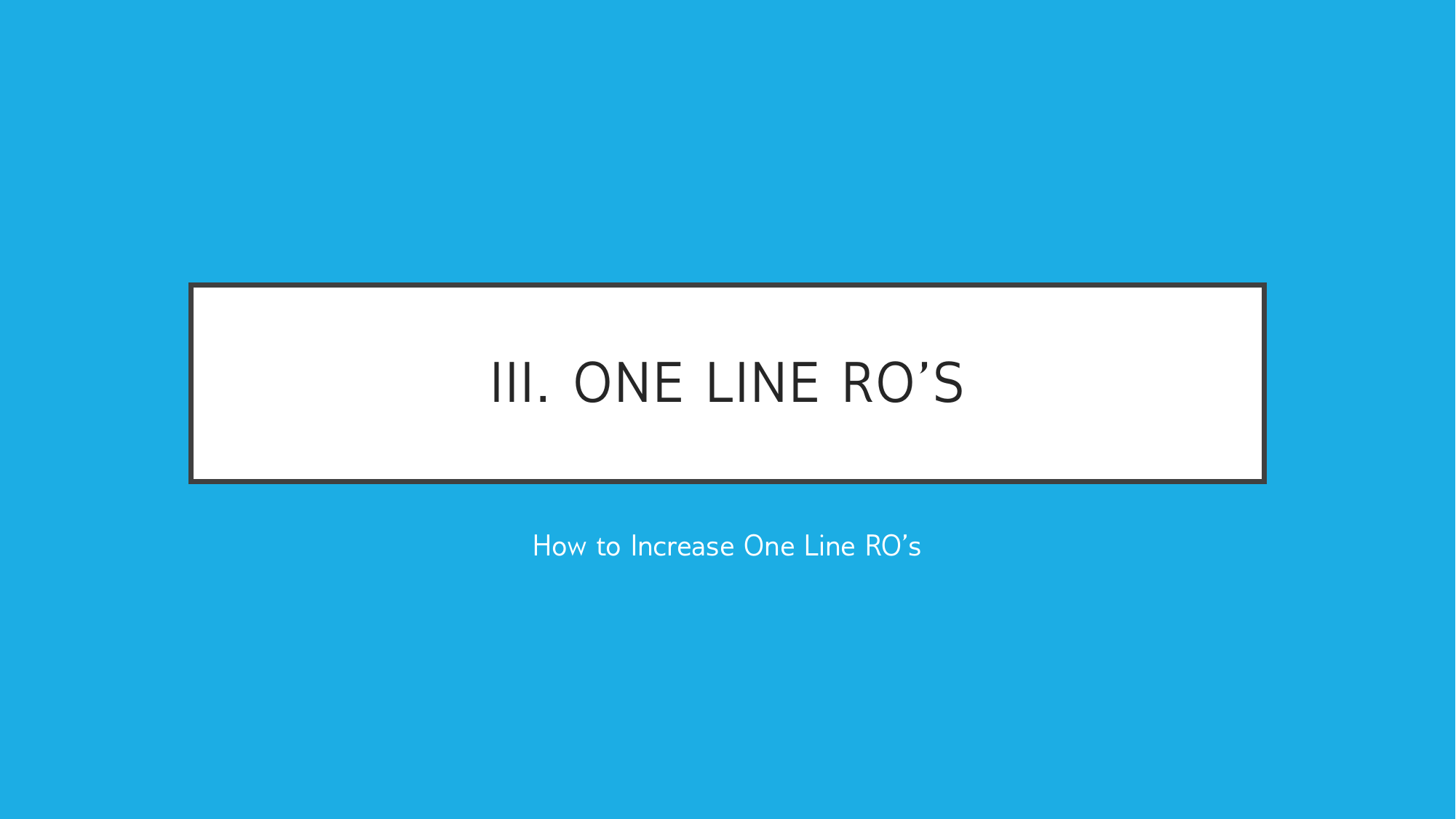

# III. One line ro’s
How to Increase One Line RO’s